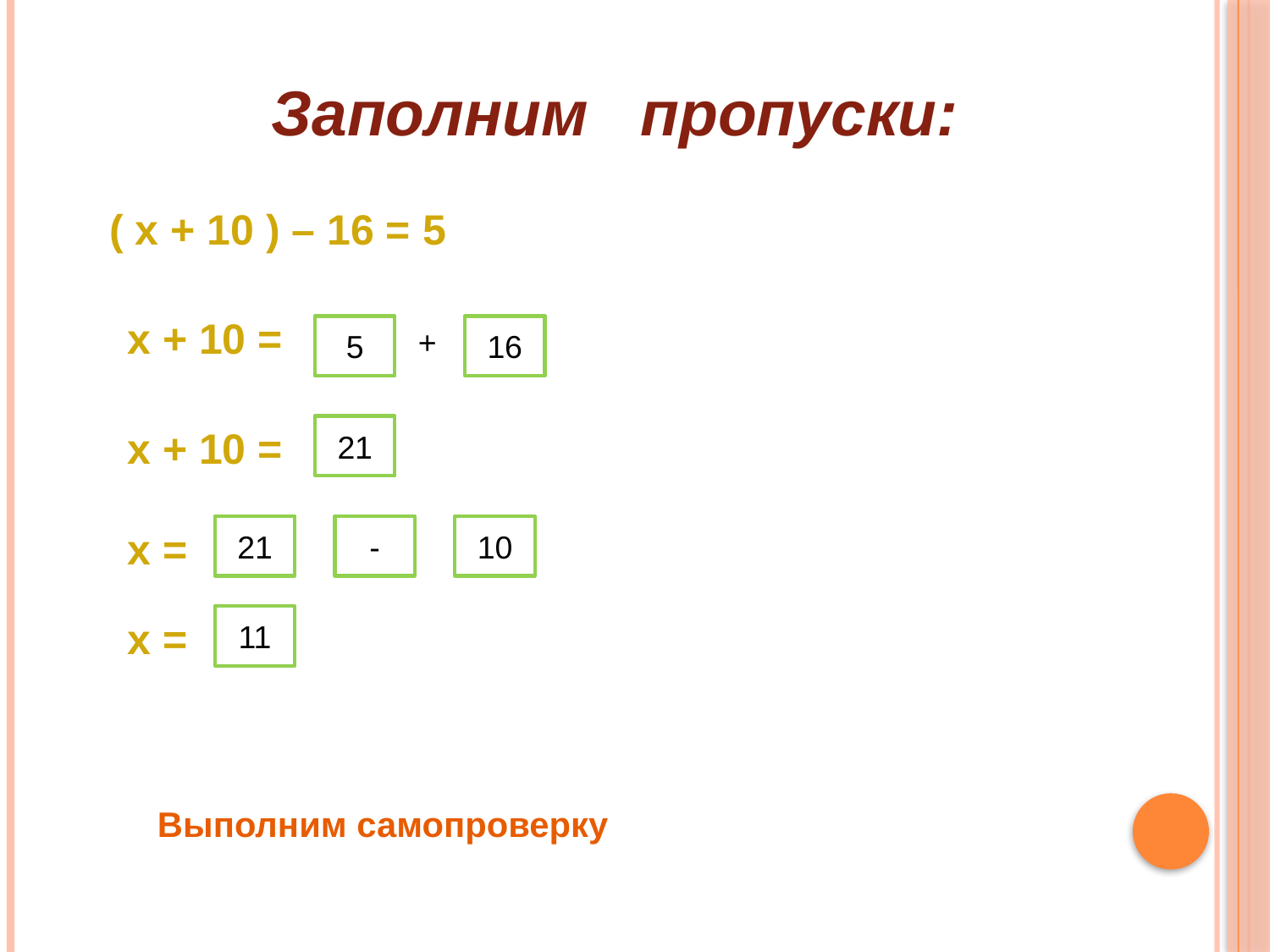

Заполним   пропуски:
 ( х + 10 ) – 16 = 5
х + 10 =
5
+
16
х + 10 =
21
х =
21
-
10
х =
11
Выполним самопроверку